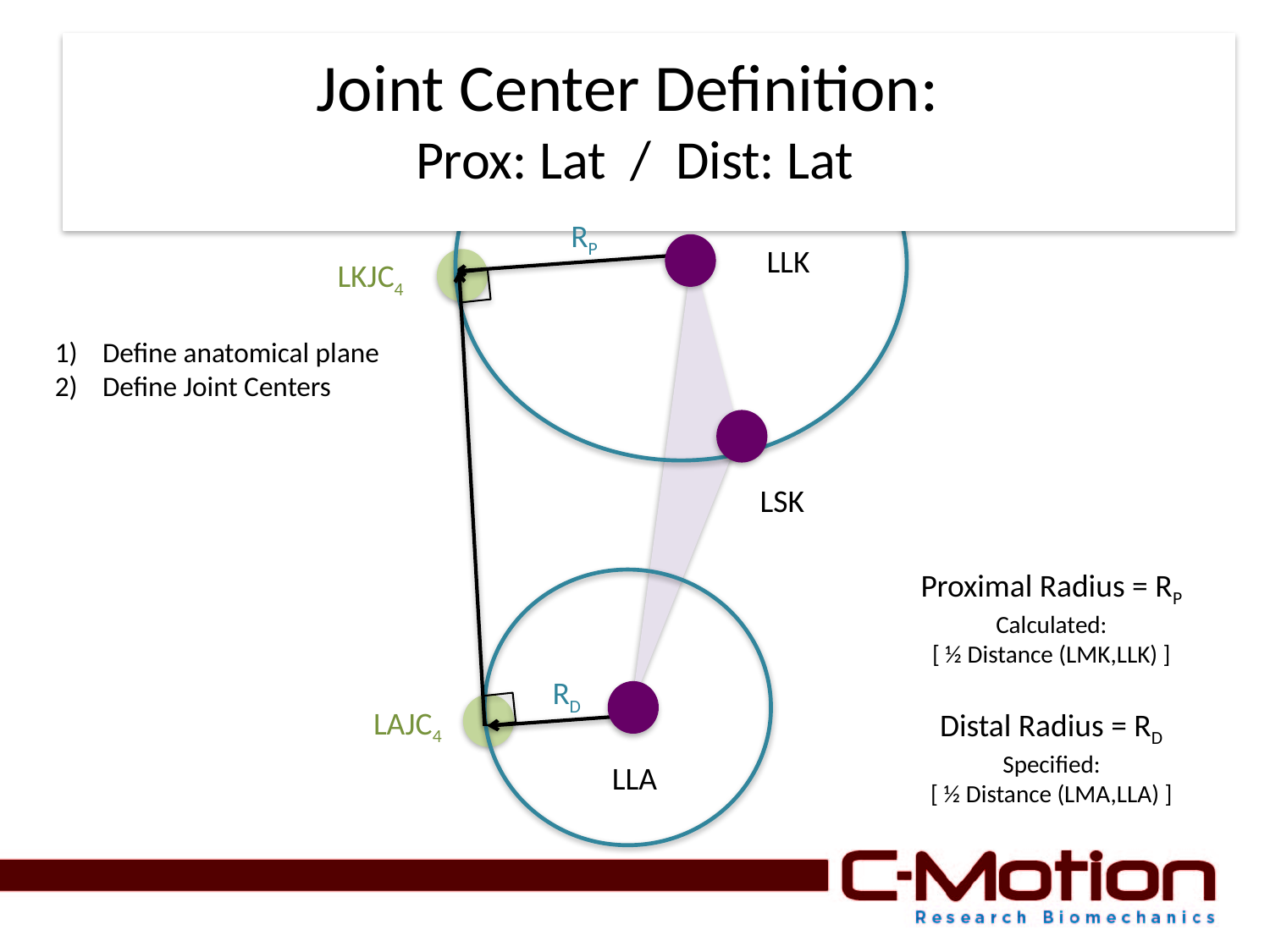

# Joint Center Definition: Prox: Lat  /  Dist: Lat

RP
LLK

LKJC4

Define anatomical plane
Define Joint Centers

LSK
Proximal Radius = RP
Calculated:
[ ½ Distance (LMK,LLK) ]

RD

LAJC4
Distal Radius = RD
Specified:
[ ½ Distance (LMA,LLA) ]
LLA